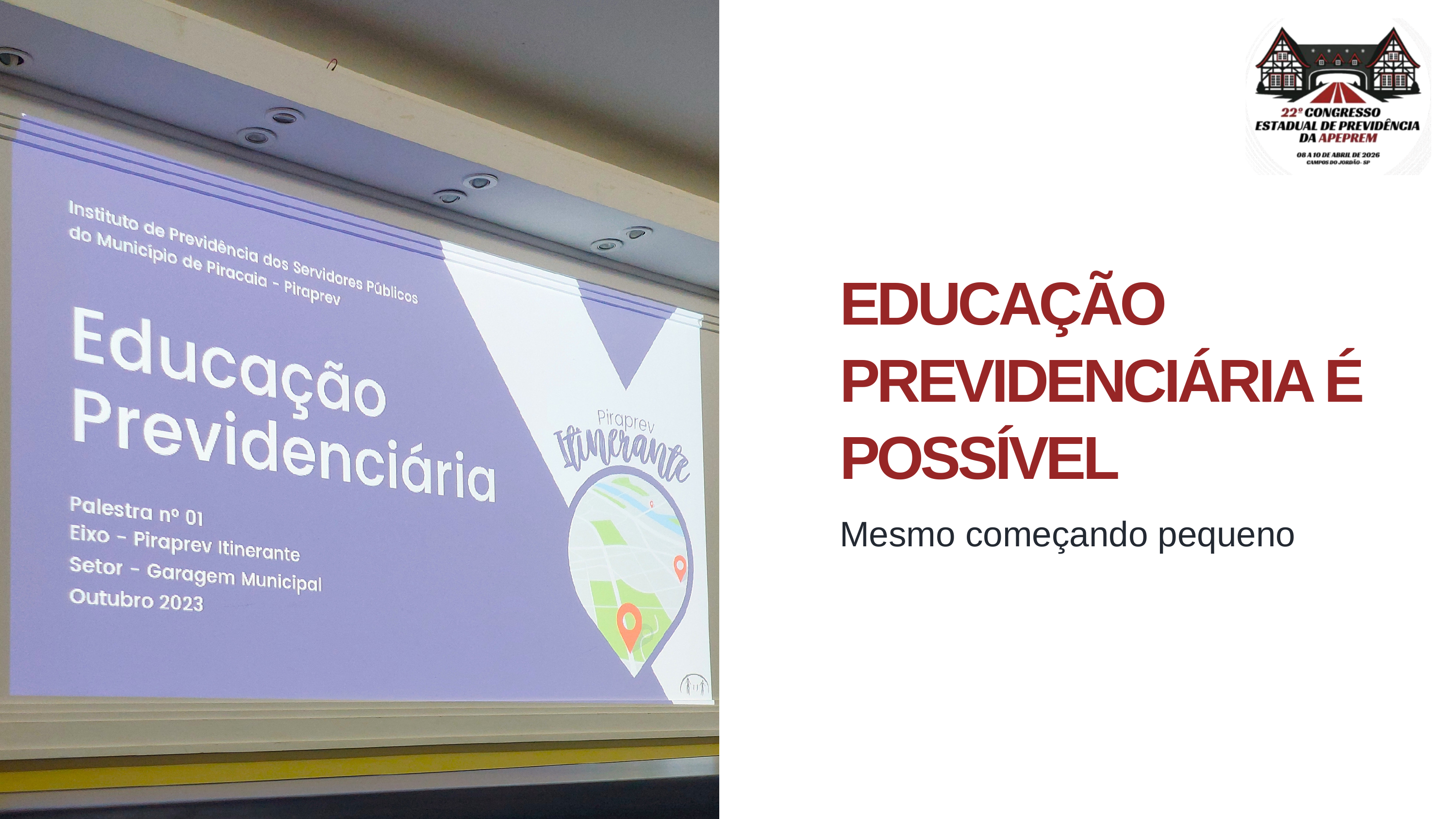

EDUCAÇÃO PREVIDENCIÁRIA É POSSÍVEL
Mesmo começando pequeno